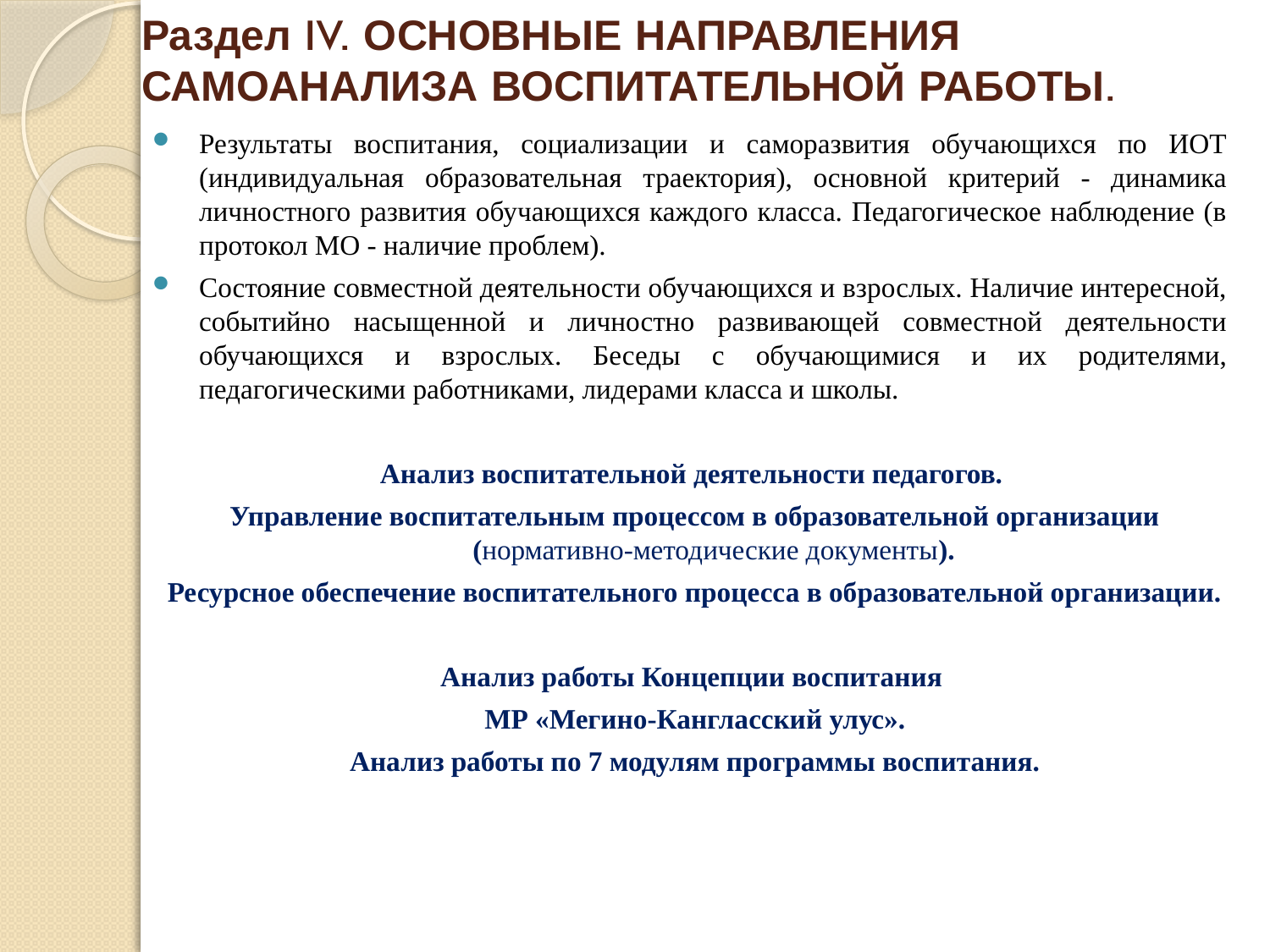

# Раздел IV. ОСНОВНЫЕ НАПРАВЛЕНИЯ САМОАНАЛИЗА ВОСПИТАТЕЛЬНОЙ РАБОТЫ.
Результаты воспитания, социализации и саморазвития обучающихся по ИОТ (индивидуальная образовательная траектория), основной критерий - динамика личностного развития обучающихся каждого класса. Педагогическое наблюдение (в протокол МО - наличие проблем).
Состояние совместной деятельности обучающихся и взрослых. Наличие интересной, событийно насыщенной и личностно развивающей совместной деятельности обучающихся и взрослых. Беседы с обучающимися и их родителями, педагогическими работниками, лидерами класса и школы.

Анализ воспитательной деятельности педагогов.
Управление воспитательным процессом в образовательной организации (нормативно-методические документы).
Ресурсное обеспечение воспитательного процесса в образовательной организации.

Анализ работы Концепции воспитания
МР «Мегино-Кангласский улус».
Анализ работы по 7 модулям программы воспитания.